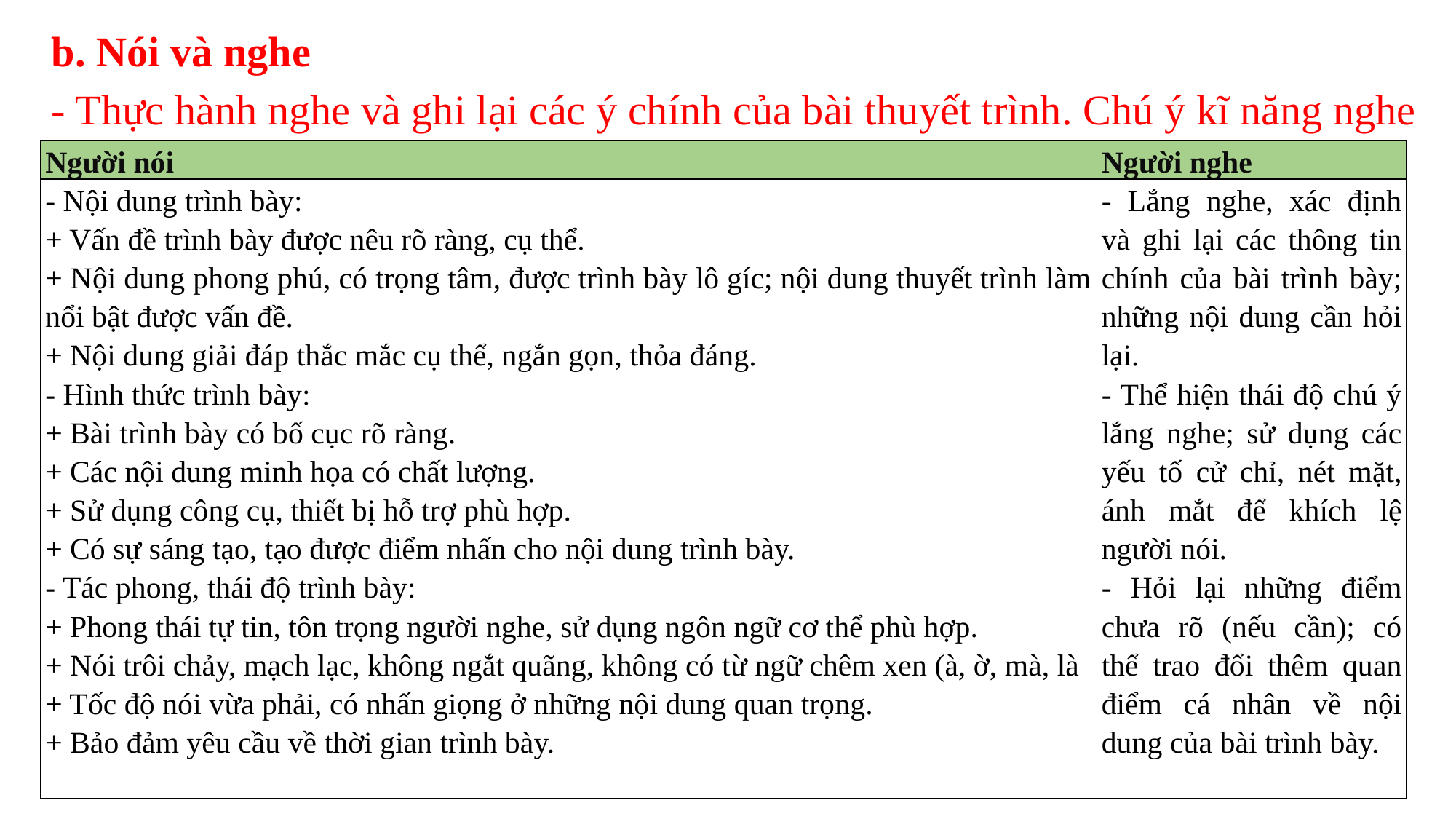

b. Nói và nghe
- Thực hành nghe và ghi lại các ý chính của bài thuyết trình. Chú ý kĩ năng nghe
| Người nói | Người nghe |
| --- | --- |
| - Nội dung trình bày: + Vấn đề trình bày được nêu rõ ràng, cụ thể. + Nội dung phong phú, có trọng tâm, được trình bày lô gíc; nội dung thuyết trình làm nổi bật được vấn đề. + Nội dung giải đáp thắc mắc cụ thể, ngắn gọn, thỏa đáng. - Hình thức trình bày: + Bài trình bày có bố cục rõ ràng. + Các nội dung minh họa có chất lượng. + Sử dụng công cụ, thiết bị hỗ trợ phù hợp. + Có sự sáng tạo, tạo được điểm nhấn cho nội dung trình bày. - Tác phong, thái độ trình bày: + Phong thái tự tin, tôn trọng người nghe, sử dụng ngôn ngữ cơ thể phù hợp. + Nói trôi chảy, mạch lạc, không ngắt quãng, không có từ ngữ chêm xen (à, ờ, mà, là + Tốc độ nói vừa phải, có nhấn giọng ở những nội dung quan trọng. + Bảo đảm yêu cầu về thời gian trình bày. | - Lắng nghe, xác định và ghi lại các thông tin chính của bài trình bày; những nội dung cần hỏi lại. - Thể hiện thái độ chú ý lắng nghe; sử dụng các yếu tố cử chỉ, nét mặt, ánh mắt để khích lệ người nói. - Hỏi lại những điểm chưa rõ (nếu cần); có thể trao đổi thêm quan điểm cá nhân về nội dung của bài trình bày. |